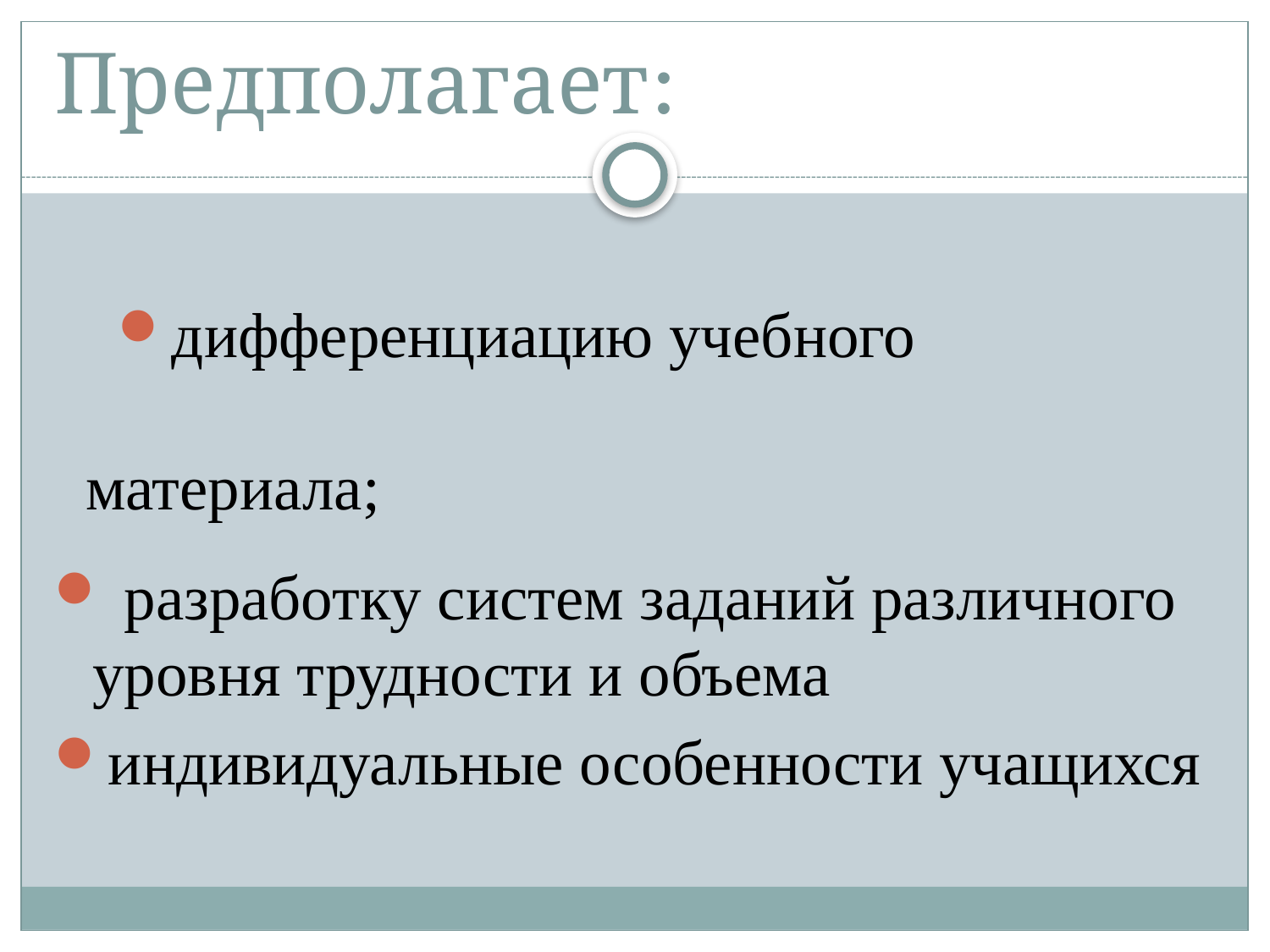

# Предполагает:
дифференциацию учебного материала;
 разработку систем заданий различного уровня трудности и объема
индивидуальные особенности учащихся